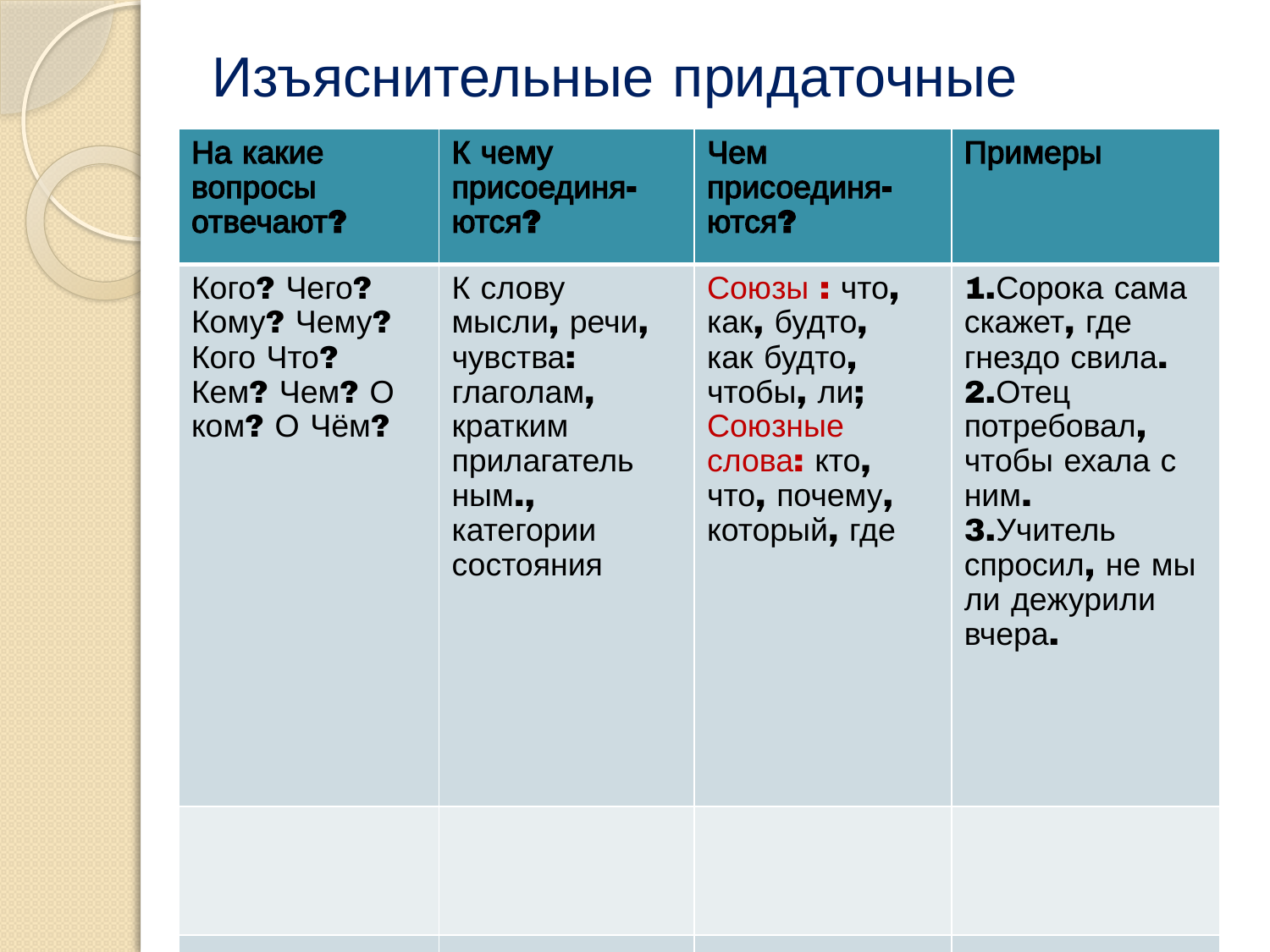

# Изъяснительные придаточные
| На какие вопросы отвечают? | К чему присоединя-ются? | Чем присоединя-ются? | Примеры |
| --- | --- | --- | --- |
| Кого? Чего? Кому? Чему? Кого Что? Кем? Чем? О ком? О Чём? | К слову мысли, речи, чувства: глаголам, кратким прилагатель ным., категории состояния | Союзы : что, как, будто, как будто, чтобы, ли; Союзные слова: кто, что, почему, который, где | 1.Сорока сама скажет, где гнездо свила. 2.Отец потребовал, чтобы ехала с ним. 3.Учитель спросил, не мы ли дежурили вчера. |
|  |  |  |  |
|  |  |  |  |